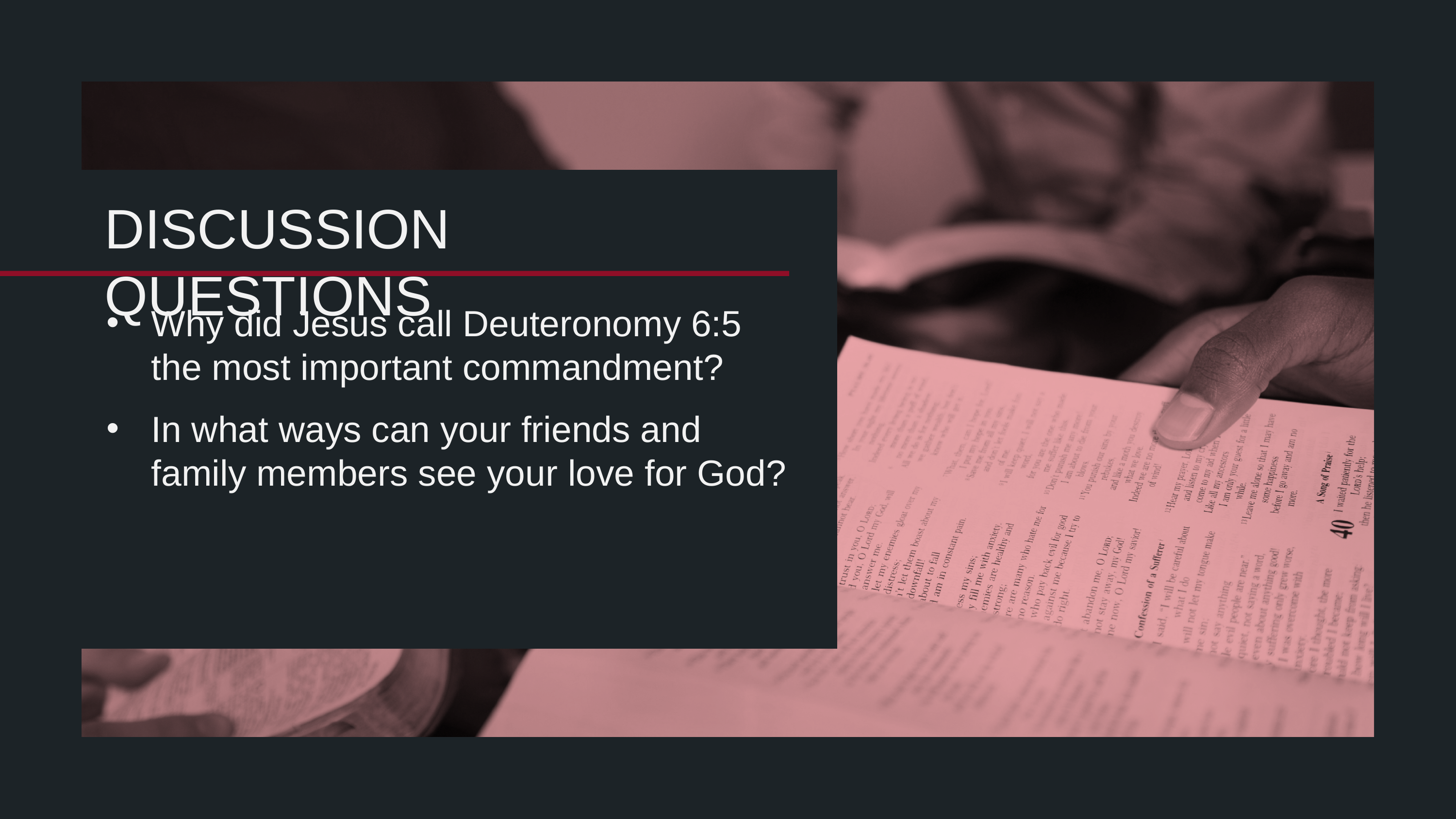

Why did Jesus call Deuteronomy 6:5 the most important commandment?
In what ways can your friends and family members see your love for God?